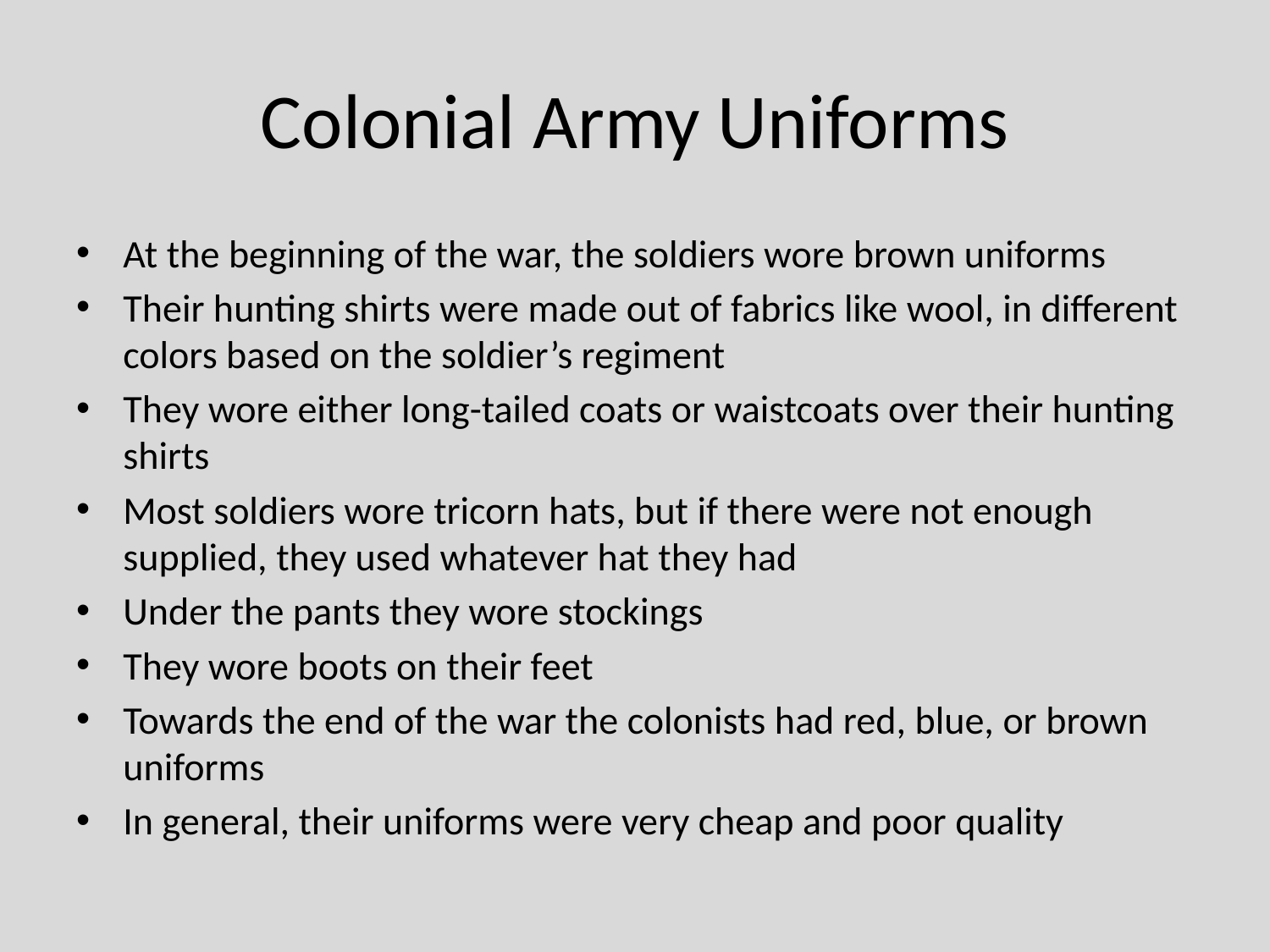

# Colonial Army Uniforms
At the beginning of the war, the soldiers wore brown uniforms
Their hunting shirts were made out of fabrics like wool, in different colors based on the soldier’s regiment
They wore either long-tailed coats or waistcoats over their hunting shirts
Most soldiers wore tricorn hats, but if there were not enough supplied, they used whatever hat they had
Under the pants they wore stockings
They wore boots on their feet
Towards the end of the war the colonists had red, blue, or brown uniforms
In general, their uniforms were very cheap and poor quality